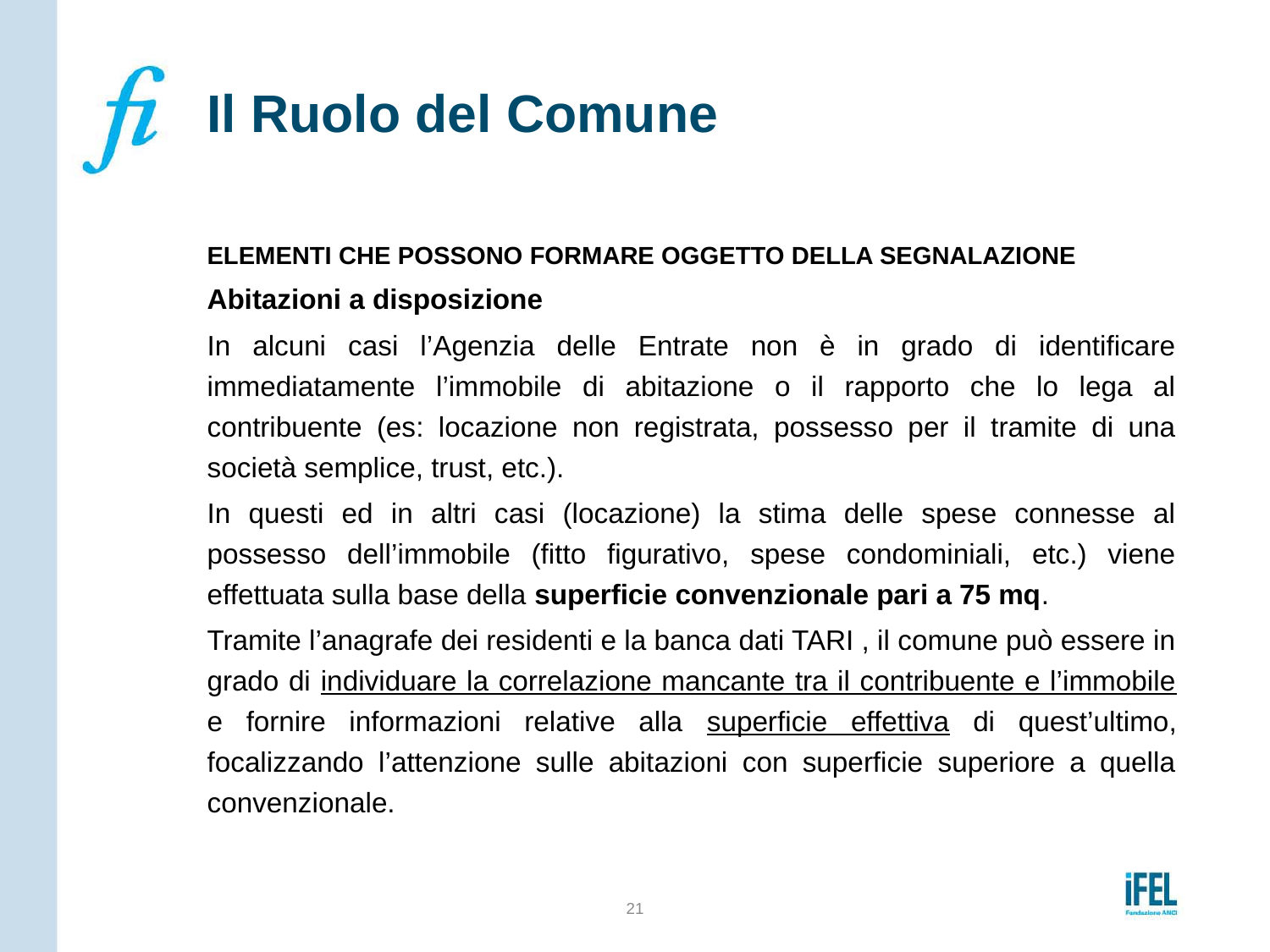

# Il Ruolo del Comune
ELEMENTI CHE POSSONO FORMARE OGGETTO DELLA SEGNALAZIONE
Abitazioni a disposizione
In alcuni casi l’Agenzia delle Entrate non è in grado di identificare immediatamente l’immobile di abitazione o il rapporto che lo lega al contribuente (es: locazione non registrata, possesso per il tramite di una società semplice, trust, etc.).
In questi ed in altri casi (locazione) la stima delle spese connesse al possesso dell’immobile (fitto figurativo, spese condominiali, etc.) viene effettuata sulla base della superficie convenzionale pari a 75 mq.
Tramite l’anagrafe dei residenti e la banca dati TARI , il comune può essere in grado di individuare la correlazione mancante tra il contribuente e l’immobile e fornire informazioni relative alla superficie effettiva di quest’ultimo, focalizzando l’attenzione sulle abitazioni con superficie superiore a quella convenzionale.
21